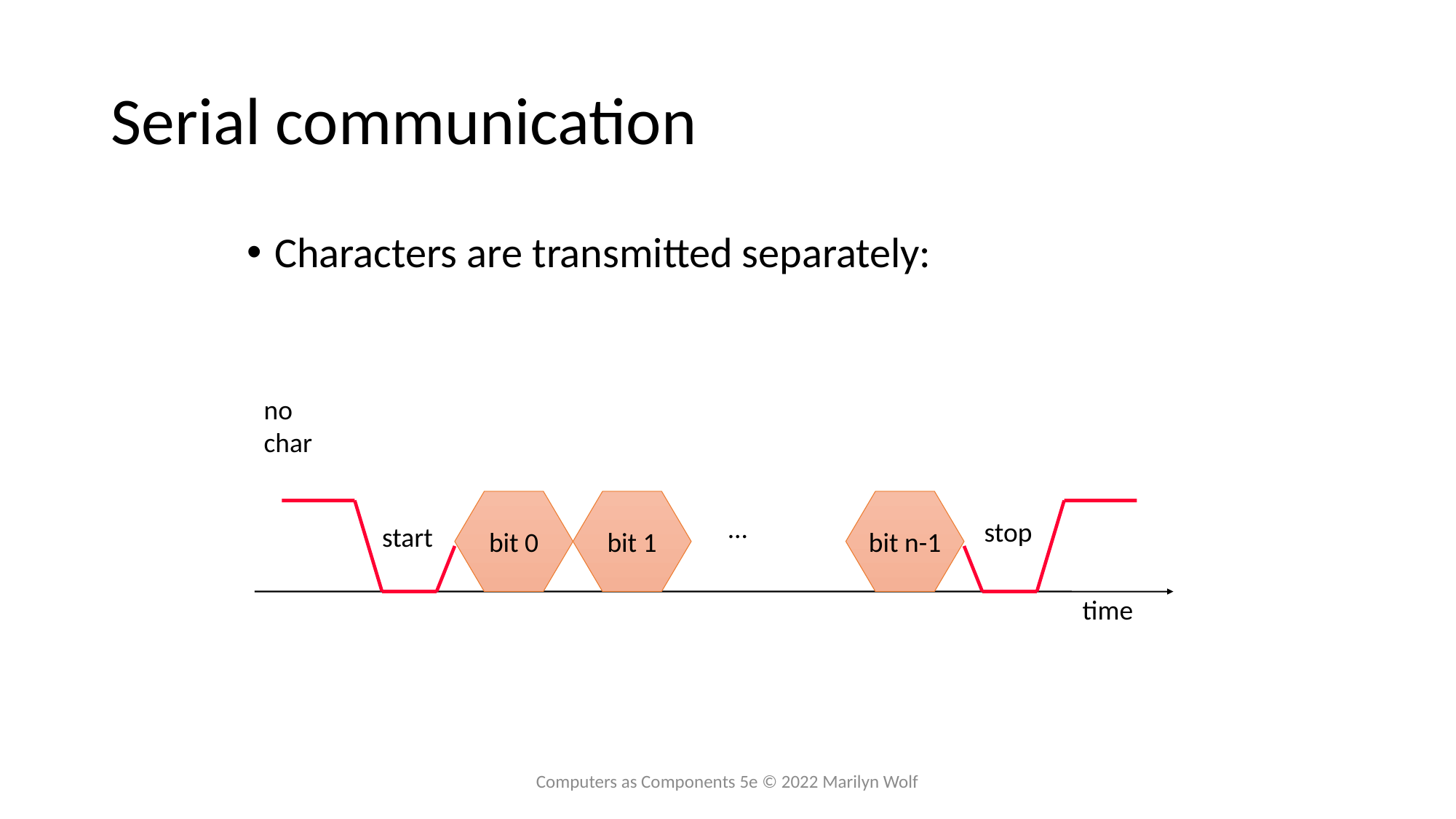

# Serial communication
Characters are transmitted separately:
no
char
bit 0
bit 1
bit n-1

...
stop
start
time

Computers as Components 5e © 2022 Marilyn Wolf